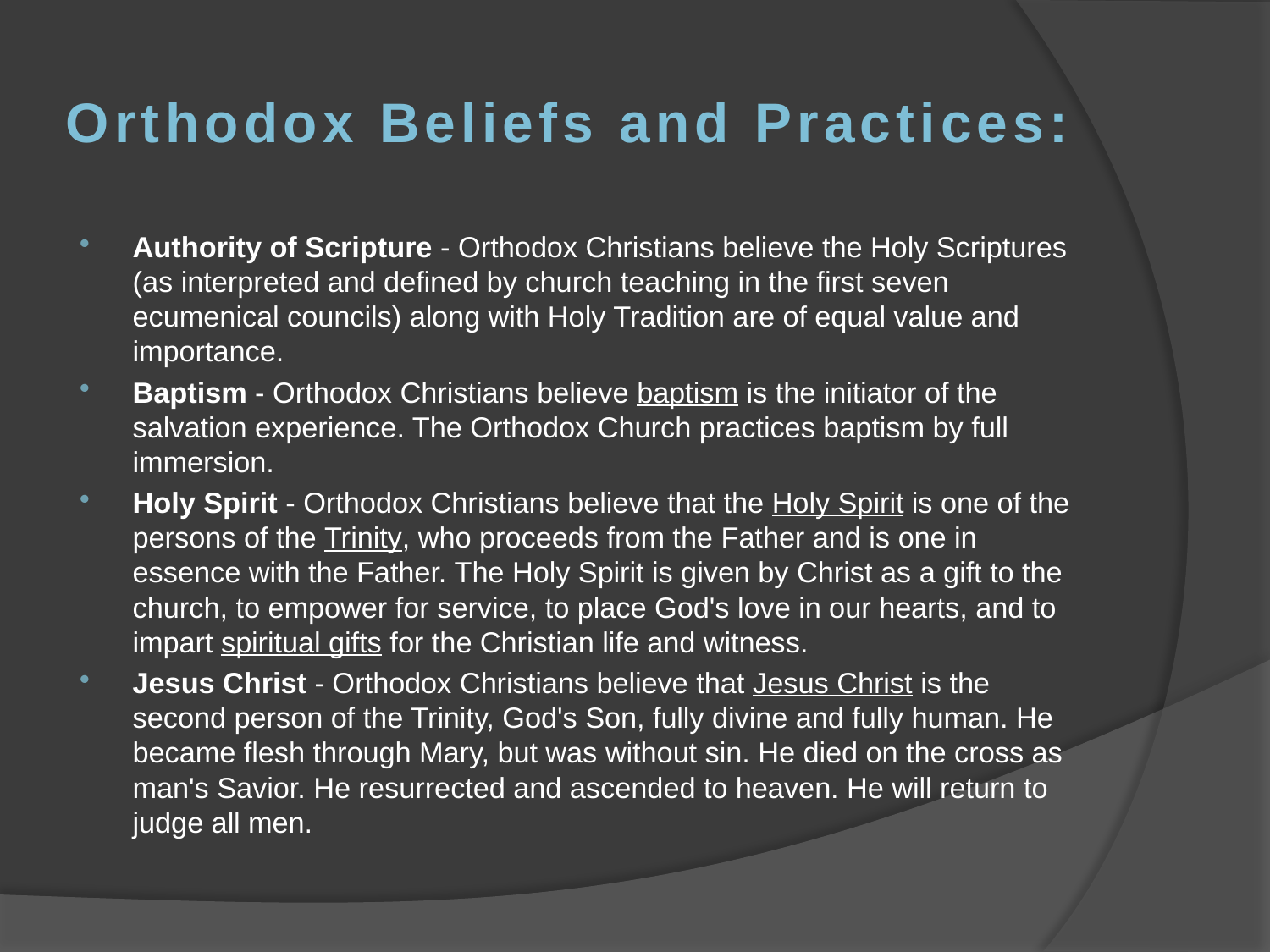

# Orthodox Beliefs and Practices:
Authority of Scripture - Orthodox Christians believe the Holy Scriptures (as interpreted and defined by church teaching in the first seven ecumenical councils) along with Holy Tradition are of equal value and importance.
Baptism - Orthodox Christians believe baptism is the initiator of the salvation experience. The Orthodox Church practices baptism by full immersion.
Holy Spirit - Orthodox Christians believe that the Holy Spirit is one of the persons of the Trinity, who proceeds from the Father and is one in essence with the Father. The Holy Spirit is given by Christ as a gift to the church, to empower for service, to place God's love in our hearts, and to impart spiritual gifts for the Christian life and witness.
Jesus Christ - Orthodox Christians believe that Jesus Christ is the second person of the Trinity, God's Son, fully divine and fully human. He became flesh through Mary, but was without sin. He died on the cross as man's Savior. He resurrected and ascended to heaven. He will return to judge all men.